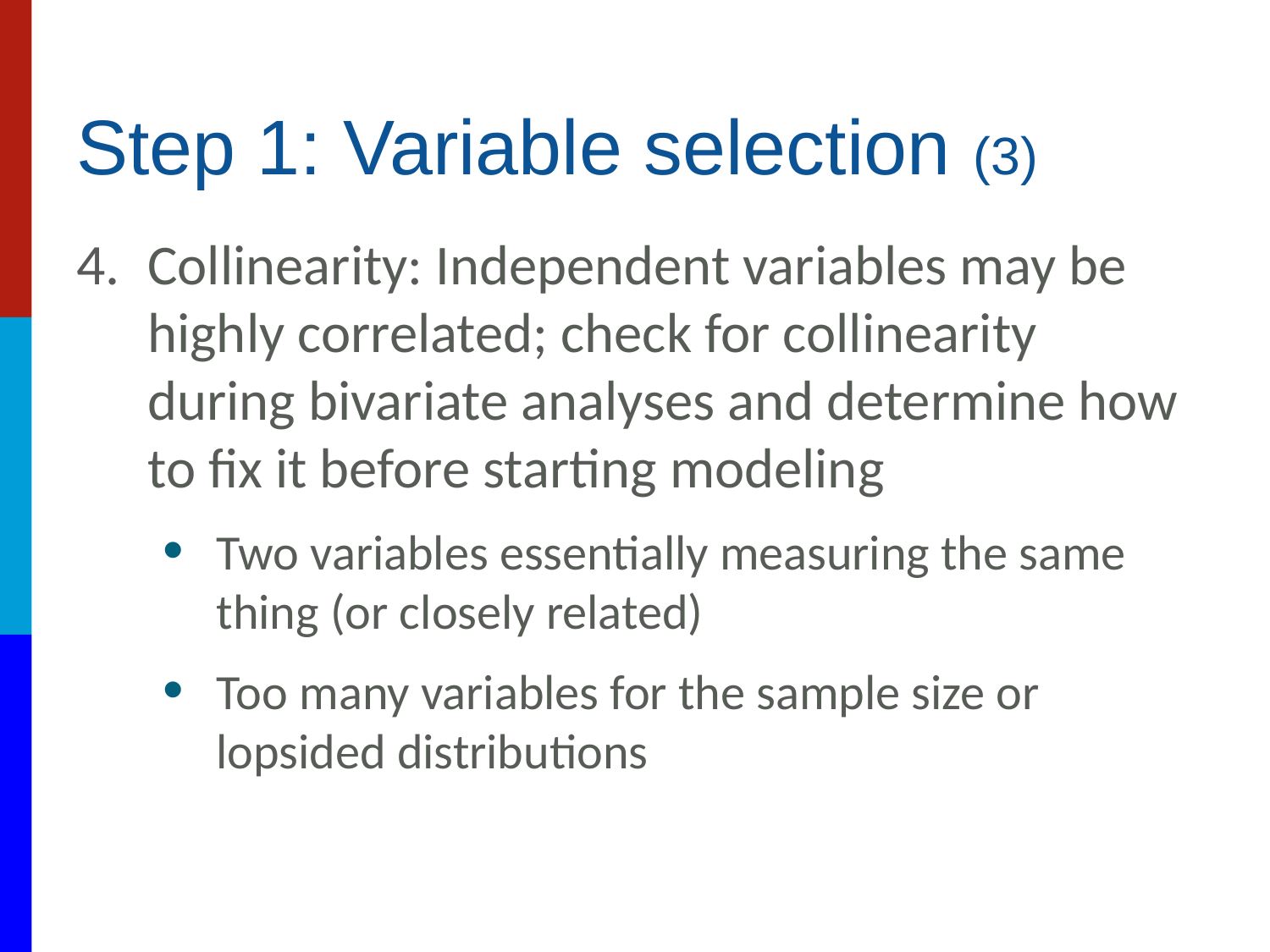

# Step 1: Variable selection (3)
Collinearity: Independent variables may be highly correlated; check for collinearity during bivariate analyses and determine how to fix it before starting modeling
Two variables essentially measuring the same thing (or closely related)
Too many variables for the sample size or lopsided distributions